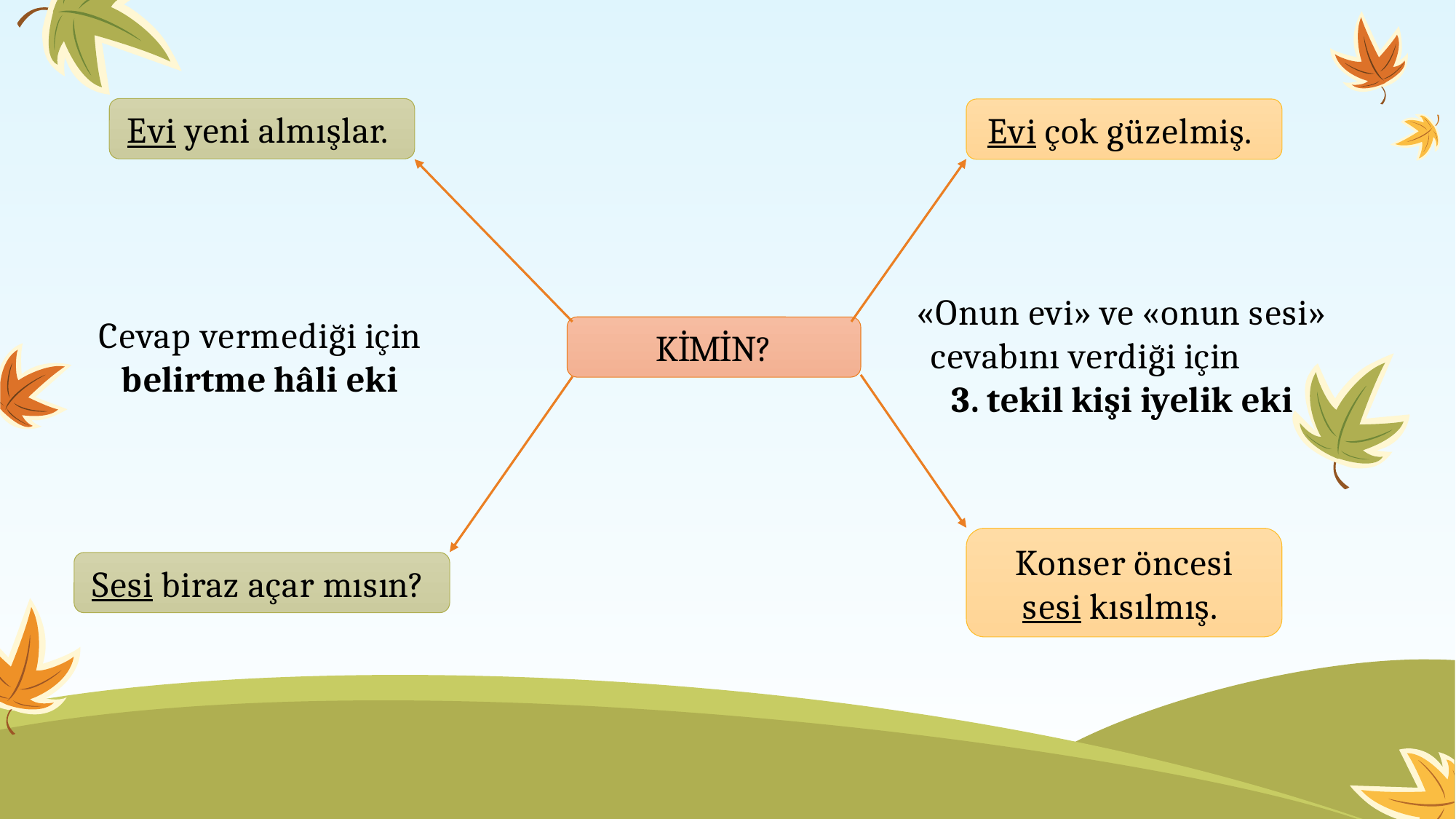

Evi yeni almışlar.
Evi çok güzelmiş.
«Onun evi» ve «onun sesi» cevabını verdiği için          3. tekil kişi iyelik eki
Cevap vermediği için belirtme hâli eki
KİMİN?
Konser öncesi sesi kısılmış.
Sesi biraz açar mısın?